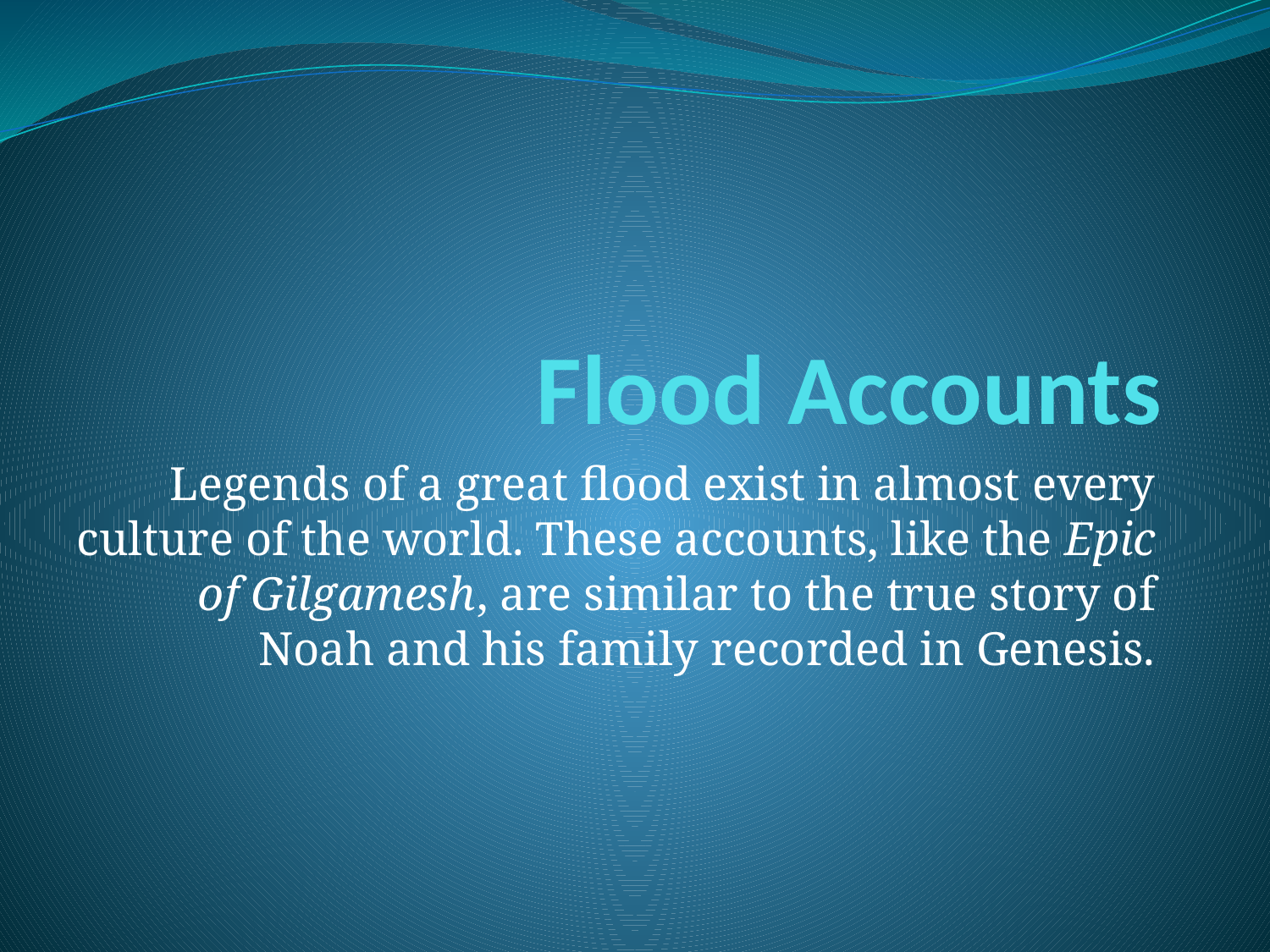

# Flood Accounts
Legends of a great flood exist in almost every culture of the world. These accounts, like the Epic of Gilgamesh, are similar to the true story of Noah and his family recorded in Genesis.